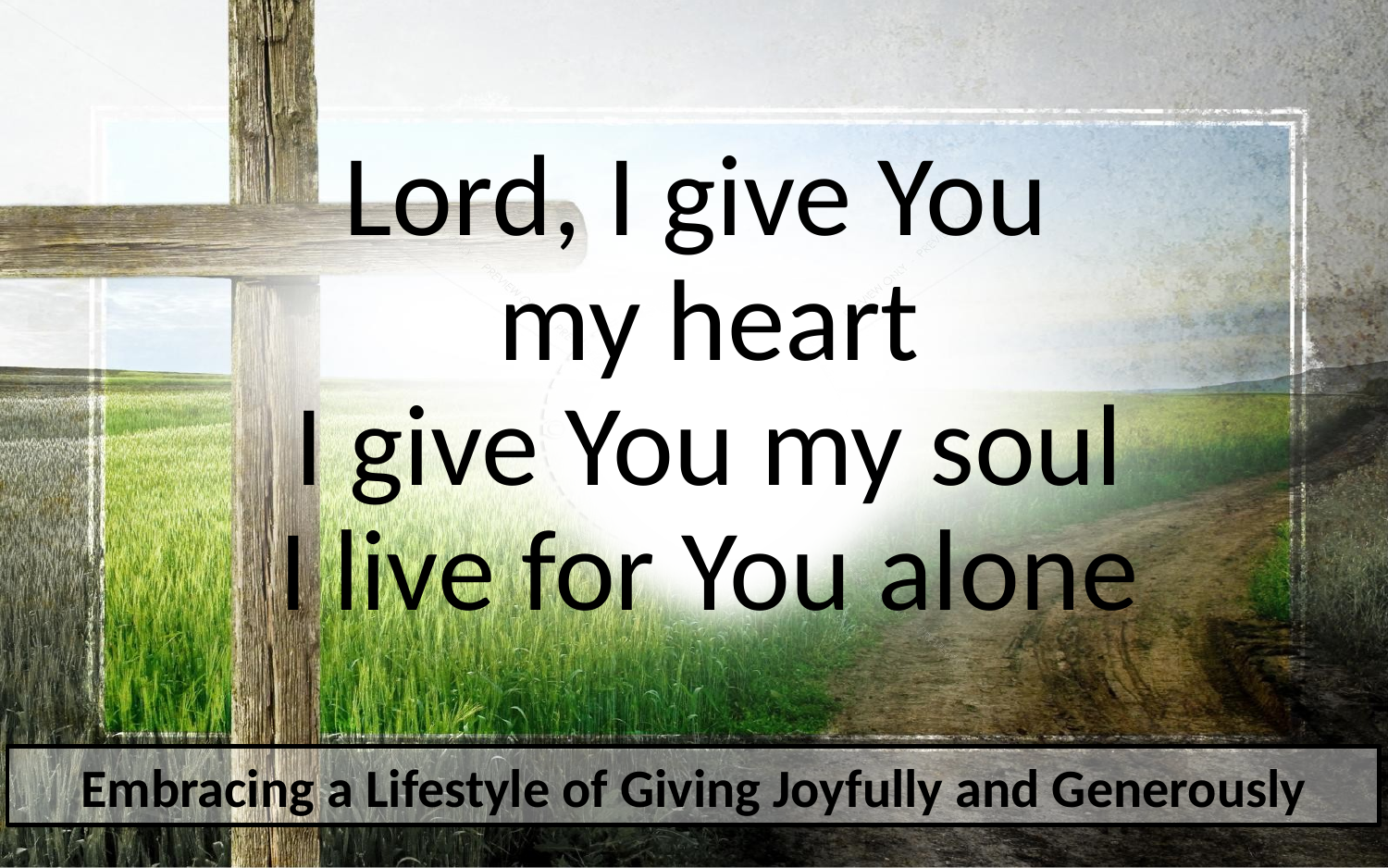

# Lord, I give You my heart I give You my soul I live for You alone

Embracing a Lifestyle of Giving Joyfully and Generously